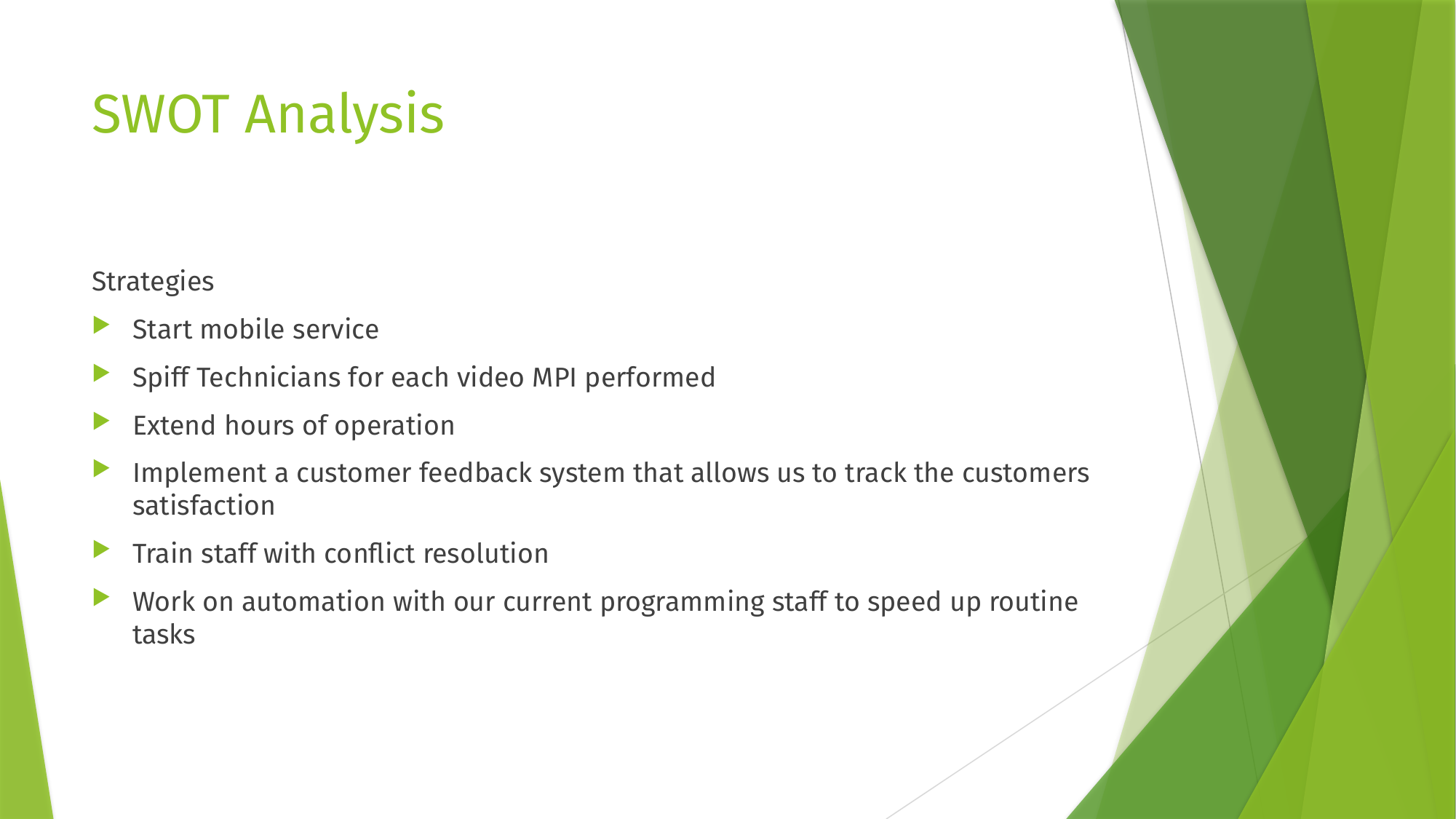

# SWOT Analysis
Strategies
Start mobile service
Spiff Technicians for each video MPI performed
Extend hours of operation
Implement a customer feedback system that allows us to track the customers satisfaction
Train staff with conflict resolution
Work on automation with our current programming staff to speed up routine tasks